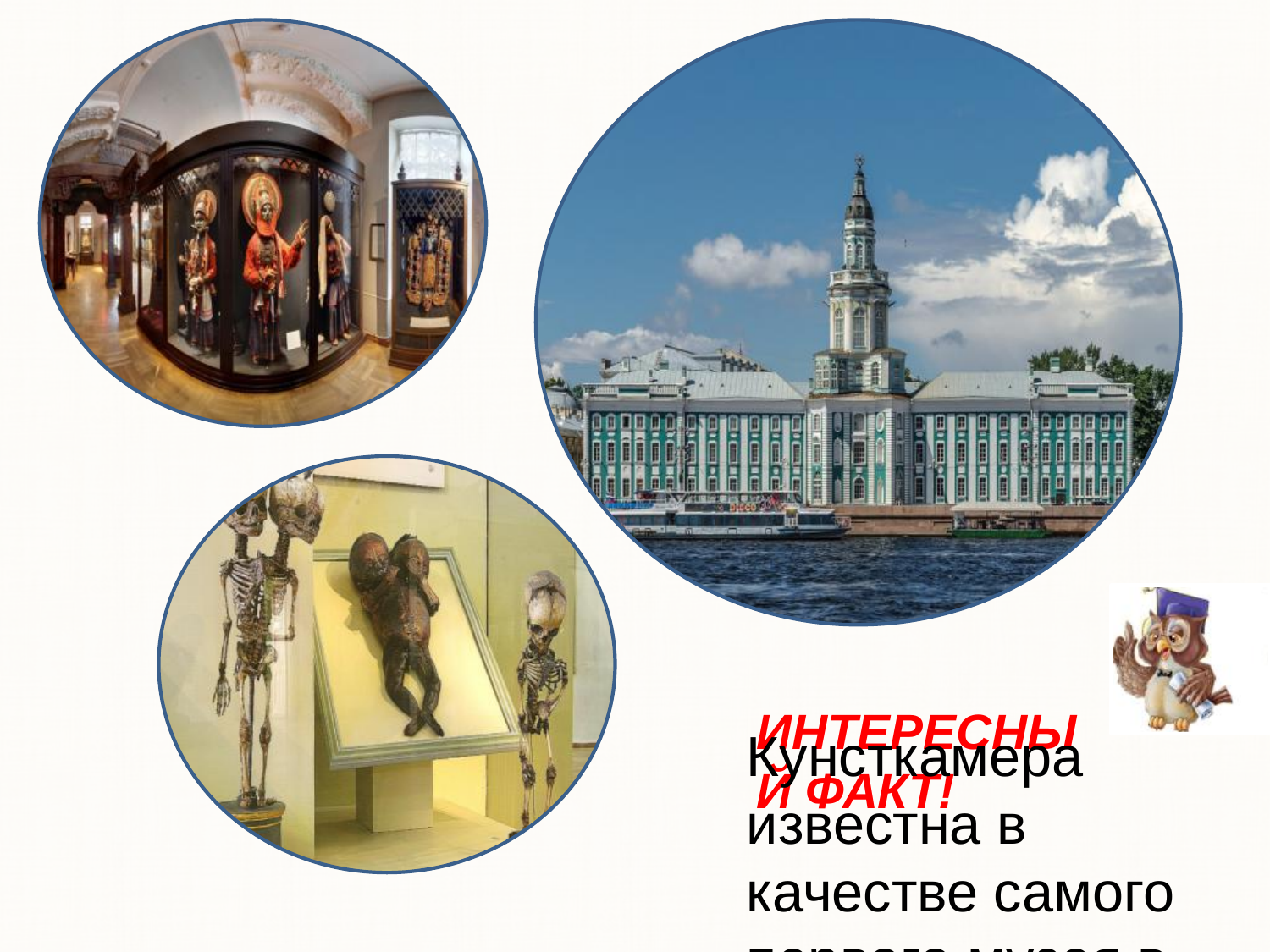

ИНТЕРЕСНЫЙ ФАКТ!
Кунсткамера известна в качестве самого первого музея в истории России!